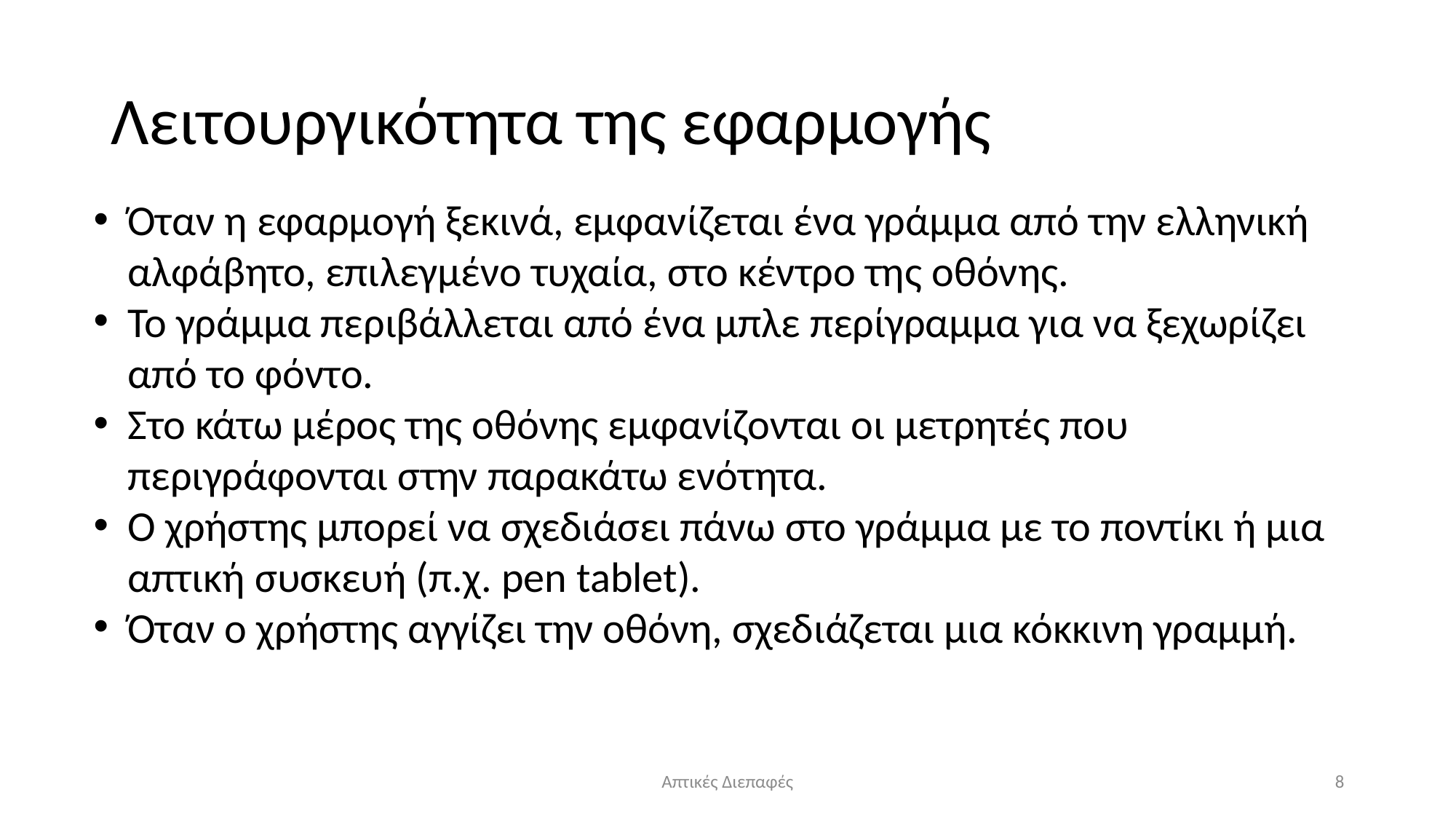

# Λειτουργικότητα της εφαρμογής
Όταν η εφαρμογή ξεκινά, εμφανίζεται ένα γράμμα από την ελληνική αλφάβητο, επιλεγμένο τυχαία, στο κέντρο της οθόνης.
Το γράμμα περιβάλλεται από ένα μπλε περίγραμμα για να ξεχωρίζει από το φόντο.
Στο κάτω μέρος της οθόνης εμφανίζονται οι μετρητές που περιγράφονται στην παρακάτω ενότητα.
Ο χρήστης μπορεί να σχεδιάσει πάνω στο γράμμα με το ποντίκι ή μια απτική συσκευή (π.χ. pen tablet).
Όταν ο χρήστης αγγίζει την οθόνη, σχεδιάζεται μια κόκκινη γραμμή.
Απτικές Διεπαφές
8